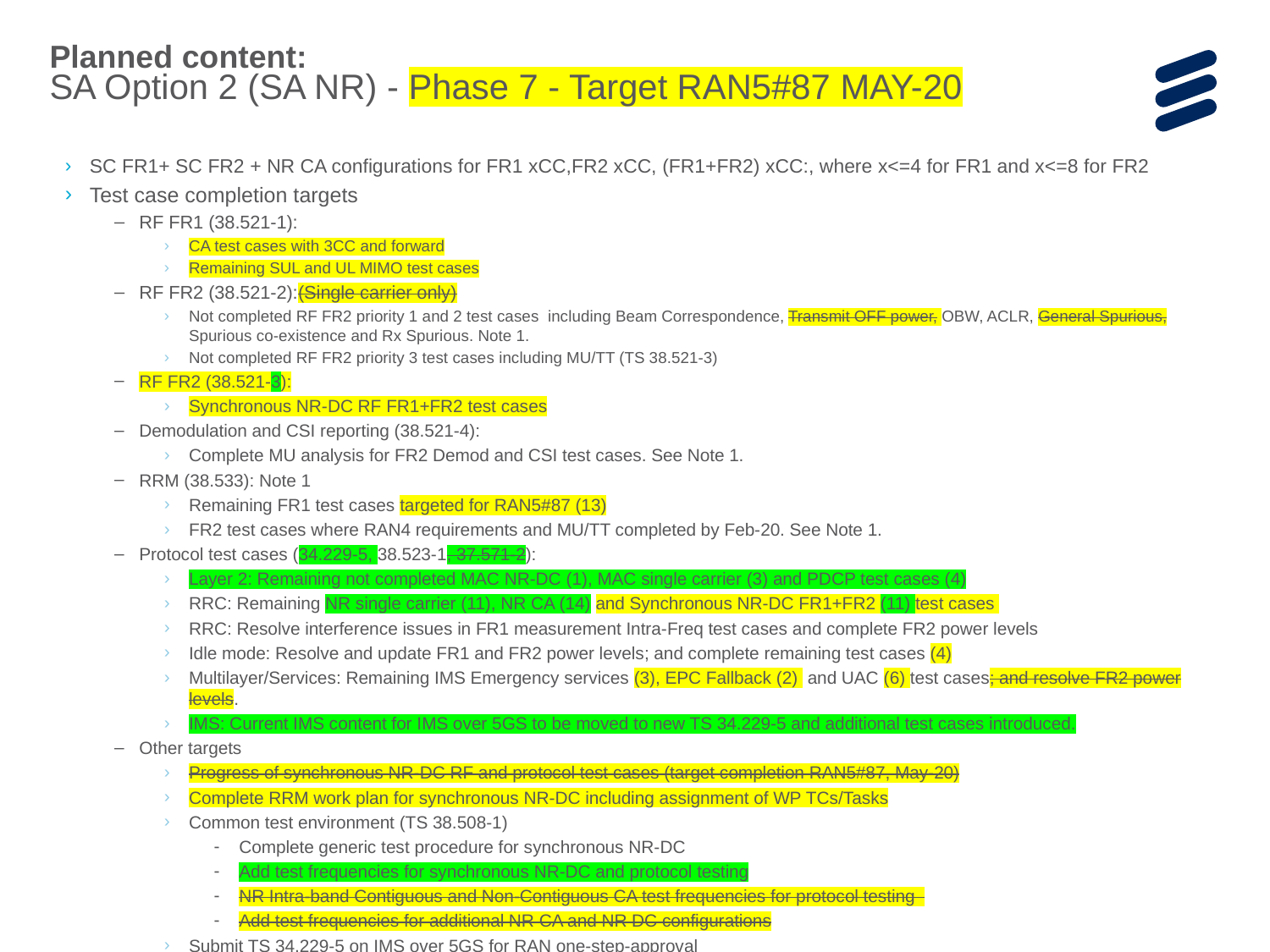

Planned content:
SA Option 2 (SA NR) - Phase 7 - Target RAN5#87 MAY-20
SC FR1+ SC FR2 + NR CA configurations for FR1 xCC,FR2 xCC, (FR1+FR2) xCC:, where x<=4 for FR1 and x<=8 for FR2
Test case completion targets
RF FR1 (38.521-1):
CA test cases with 3CC and forward
Remaining SUL and UL MIMO test cases
RF FR2 (38.521-2):(Single carrier only)
Not completed RF FR2 priority 1 and 2 test cases  including Beam Correspondence, Transmit OFF power, OBW, ACLR, General Spurious, Spurious co-existence and Rx Spurious. Note 1.
Not completed RF FR2 priority 3 test cases including MU/TT (TS 38.521-3)
RF FR2 (38.521-3):
Synchronous NR-DC RF FR1+FR2 test cases
Demodulation and CSI reporting (38.521-4):
Complete MU analysis for FR2 Demod and CSI test cases. See Note 1.
RRM (38.533): Note 1
Remaining FR1 test cases targeted for RAN5#87 (13)
FR2 test cases where RAN4 requirements and MU/TT completed by Feb-20. See Note 1.
Protocol test cases (34.229-5, 38.523-1, 37.571-2):
Layer 2: Remaining not completed MAC NR-DC (1), MAC single carrier (3) and PDCP test cases (4)
RRC: Remaining NR single carrier (11), NR CA (14) and Synchronous NR-DC FR1+FR2 (11) test cases
RRC: Resolve interference issues in FR1 measurement Intra-Freq test cases and complete FR2 power levels
Idle mode: Resolve and update FR1 and FR2 power levels; and complete remaining test cases (4)
Multilayer/Services: Remaining IMS Emergency services (3), EPC Fallback (2)  and UAC (6) test cases; and resolve FR2 power levels.
IMS: Current IMS content for IMS over 5GS to be moved to new TS 34.229-5 and additional test cases introduced.
Other targets
Progress of synchronous NR-DC RF and protocol test cases (target completion RAN5#87, May-20)
Complete RRM work plan for synchronous NR-DC including assignment of WP TCs/Tasks
Common test environment (TS 38.508-1)
Complete generic test procedure for synchronous NR-DC
Add test frequencies for synchronous NR-DC and protocol testing
NR Intra-band Contiguous and Non-Contiguous CA test frequencies for protocol testing
Add test frequencies for additional NR CA and NR DC configurations
Submit TS 34.229-5 on IMS over 5GS for RAN one-step-approval
Note 1: RF/Demod/RRM FR1 priority 1 test cases are test cases with only RAN5 dependencies, i.e. completed in RAN4 by March-19. RF/Demod/RRM FR1 priority 2 test cases are test cases not completed in RAN4 by March-19 (RF/Demod/RRM priorities as agreed at RAN5#82, ref: R5-192832).
Note 2: See slide 6 for MU/TT targets and definition of RF FR2 priority 1, 2 and 3 test cases.